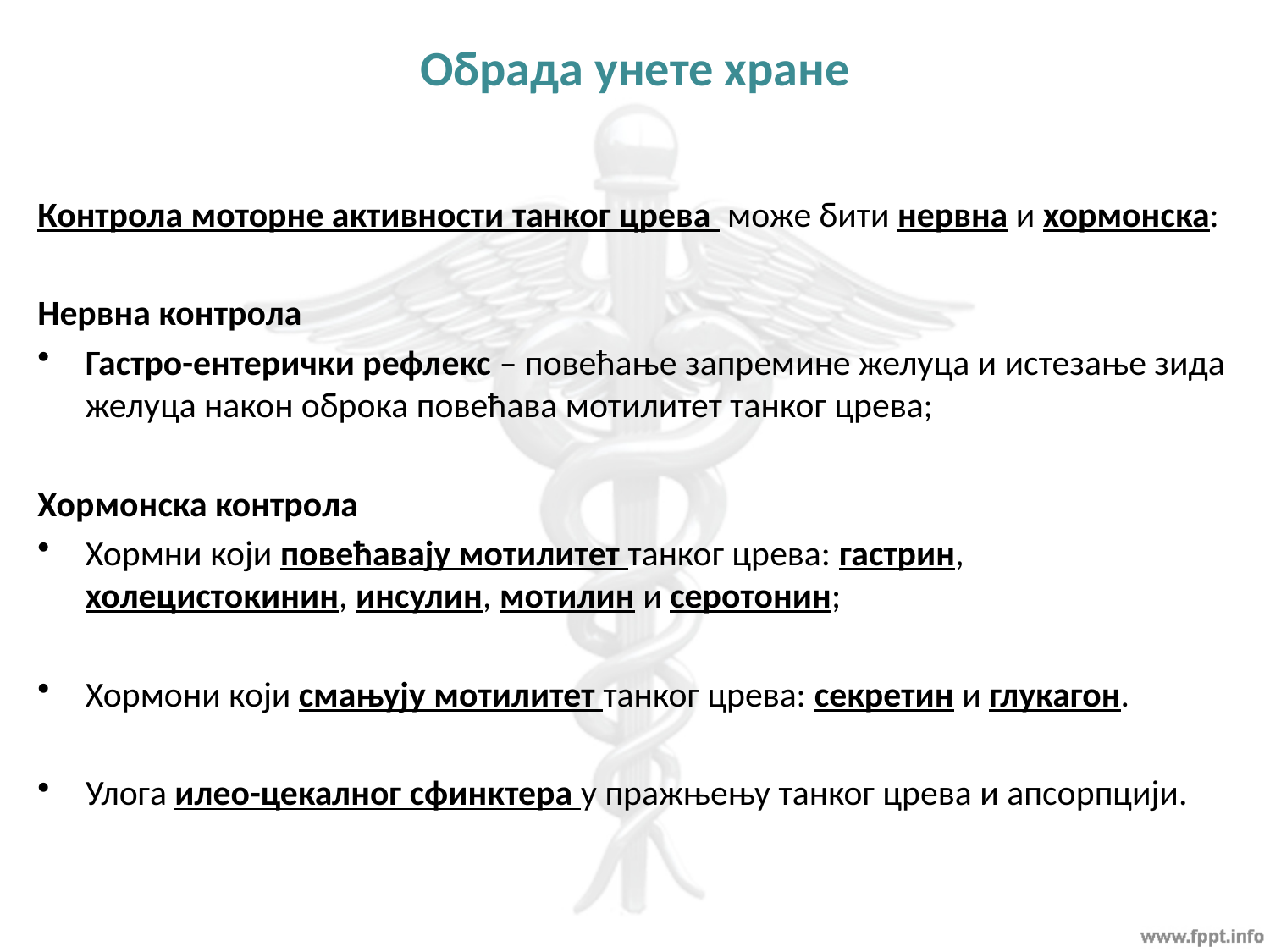

# Обрада унете хране

Контрола моторне активности танког црева  може бити нервна и хормонска:

Нервна контрола
Гастро-ентерички рефлекс – повећање запремине желуца и истезање зида желуца након оброка повећава мотилитет танког црева;

Хормонска контрола
Хормни који повећавају мотилитет танког црева: гастрин, холецистокинин, инсулин, мотилин и серотонин;

Хормони који смањују мотилитет танког црева: секретин и глукагон.

Улога илео-цекалног сфинктера у пражњењу танког црева и апсорпцији.